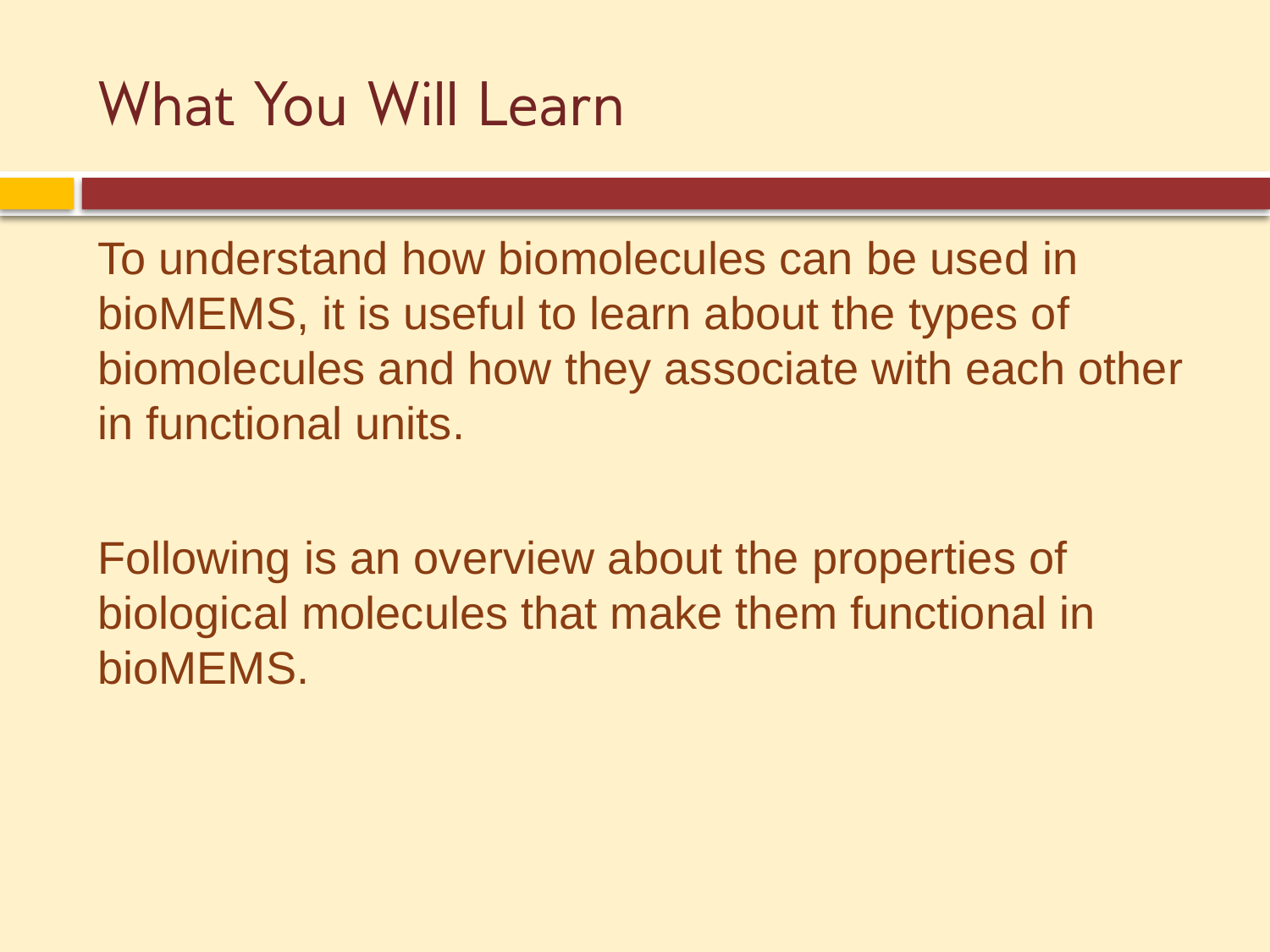

# What You Will Learn
To understand how biomolecules can be used in bioMEMS, it is useful to learn about the types of biomolecules and how they associate with each other in functional units.

Following is an overview about the properties of biological molecules that make them functional in bioMEMS.